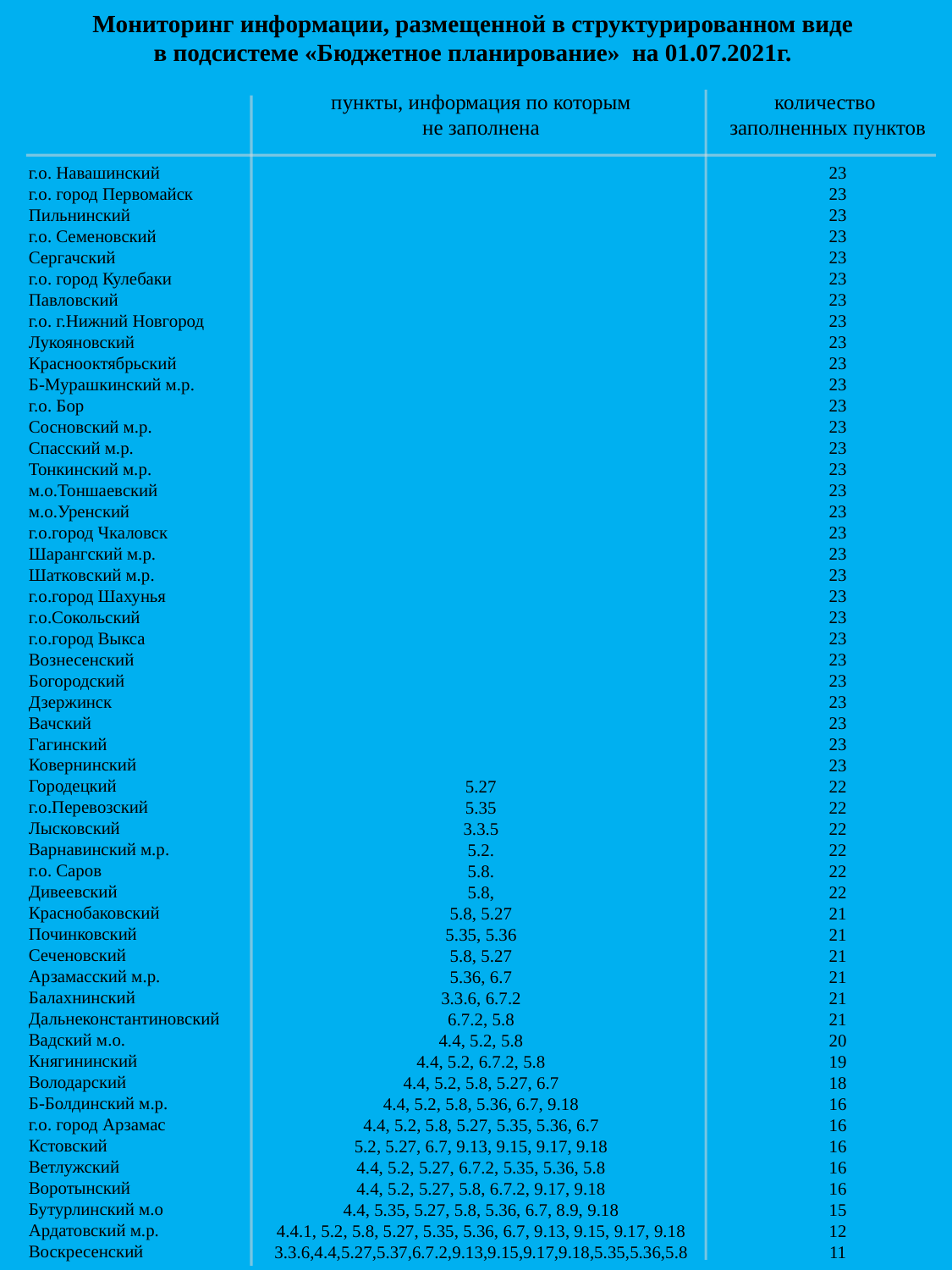

Мониторинг информации, размещенной в структурированном виде
в подсистеме «Бюджетное планирование»  на 01.07.2021г.
пункты, информация по которым
 не заполнена
количество
заполненных пунктов
г.о. Навашинский
г.о. город Первомайск
Пильнинский
г.о. Семеновский
Сеpгачский
г.о. город Кулебаки
Павловский
г.о. г.Нижний Новгород
Лукояновский
Краснооктябрьский
Б-Мурашкинский м.р.
г.о. Бор
Сосновский м.р.
Спасский м.р.
Тонкинский м.р.
м.о.Тоншаевский
м.о.Уренский
г.о.город Чкаловск
Шарангский м.р.
Шатковский м.р.
г.о.город Шахунья
г.о.Сокольский
г.о.город Выкса
Вознесенский
Богородский
Дзержинск
Вачский
Гагинский
Ковернинский
Гоpодецкий
г.о.Перевозский
Лысковский
Варнавинский м.р.
г.о. Саров
Дивеевский
Краснобаковский
Починковский
Сеченовский
Арзамасский м.р.
Балахнинский
Дальнеконстантиновский
Вадский м.о.
Княгининский
Володаpский
Б-Болдинский м.р.
г.о. город Арзамас
Кстовский
Ветлужский
Воротынский
Бутурлинский м.о
Ардатовский м.р.
Воскресенский

5.27
5.35
3.3.5
5.2.
5.8.
5.8,
5.8, 5.27
5.35, 5.36
5.8, 5.27
5.36, 6.7
3.3.6, 6.7.2
6.7.2, 5.8
4.4, 5.2, 5.8
4.4, 5.2, 6.7.2, 5.8
4.4, 5.2, 5.8, 5.27, 6.7
4.4, 5.2, 5.8, 5.36, 6.7, 9.18
4.4, 5.2, 5.8, 5.27, 5.35, 5.36, 6.7
5.2, 5.27, 6.7, 9.13, 9.15, 9.17, 9.18
4.4, 5.2, 5.27, 6.7.2, 5.35, 5.36, 5.8
4.4, 5.2, 5.27, 5.8, 6.7.2, 9.17, 9.18
4.4, 5.35, 5.27, 5.8, 5.36, 6.7, 8.9, 9.18
4.4.1, 5.2, 5.8, 5.27, 5.35, 5.36, 6.7, 9.13, 9.15, 9.17, 9.18
3.3.6,4.4,5.27,5.37,6.7.2,9.13,9.15,9.17,9.18,5.35,5.36,5.8
23
23
23
23
23
23
23
23
23
23
23
23
23
23
23
23
23
23
23
23
23
23
23
23
23
23
23
23
23
22
22
22
22
22
22
21
21
21
21
21
21
20
19
18
16
16
16
16
16
15
12
11